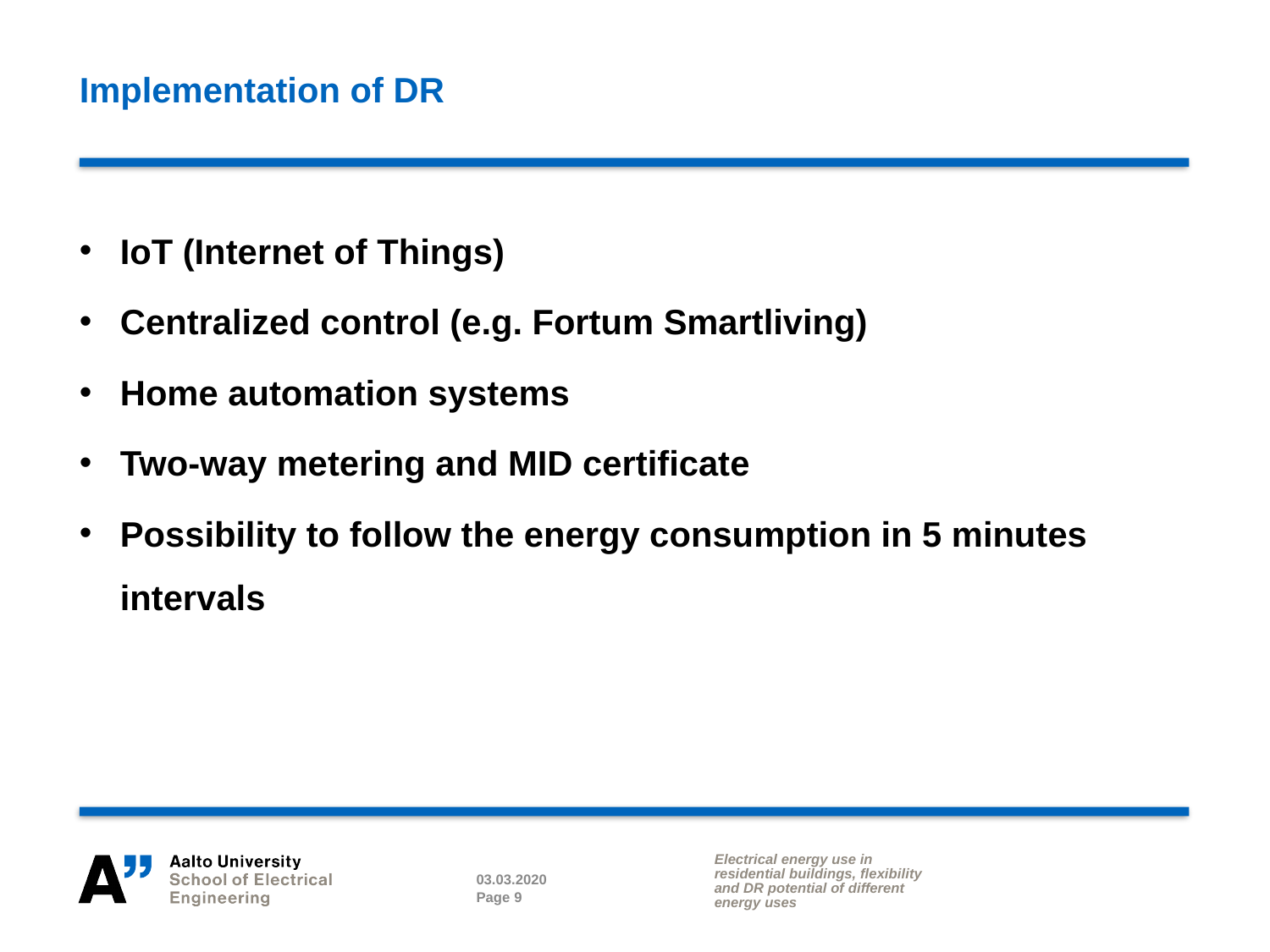

# Implementation of DR
IoT (Internet of Things)
Centralized control (e.g. Fortum Smartliving)
Home automation systems
Two-way metering and MID certificate
Possibility to follow the energy consumption in 5 minutes intervals

Electrical energy use in residential buildings, flexibility and DR potential of different energy uses

03.03.2020
Page 9